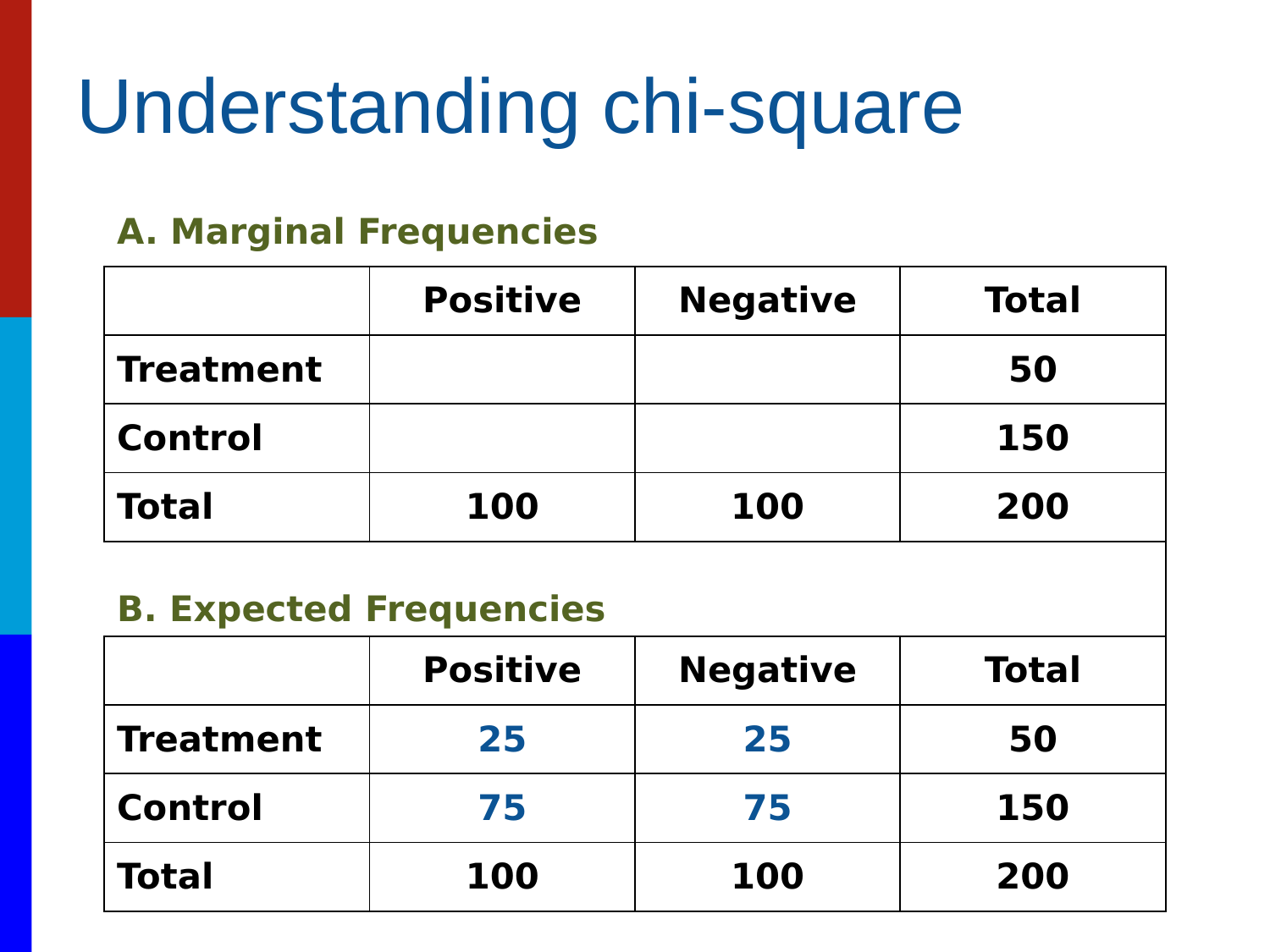

# Understanding chi-square
| A. Marginal Frequencies |  |  |  |
| --- | --- | --- | --- |
|  | Positive | Negative | Total |
| Treatment |  |  | 50 |
| Control |  |  | 150 |
| Total | 100 | 100 | 200 |
| B. Expected Frequencies |  |  |  |
|  | Positive | Negative | Total |
| Treatment | 25 | 25 | 50 |
| Control | 75 | 75 | 150 |
| Total | 100 | 100 | 200 |